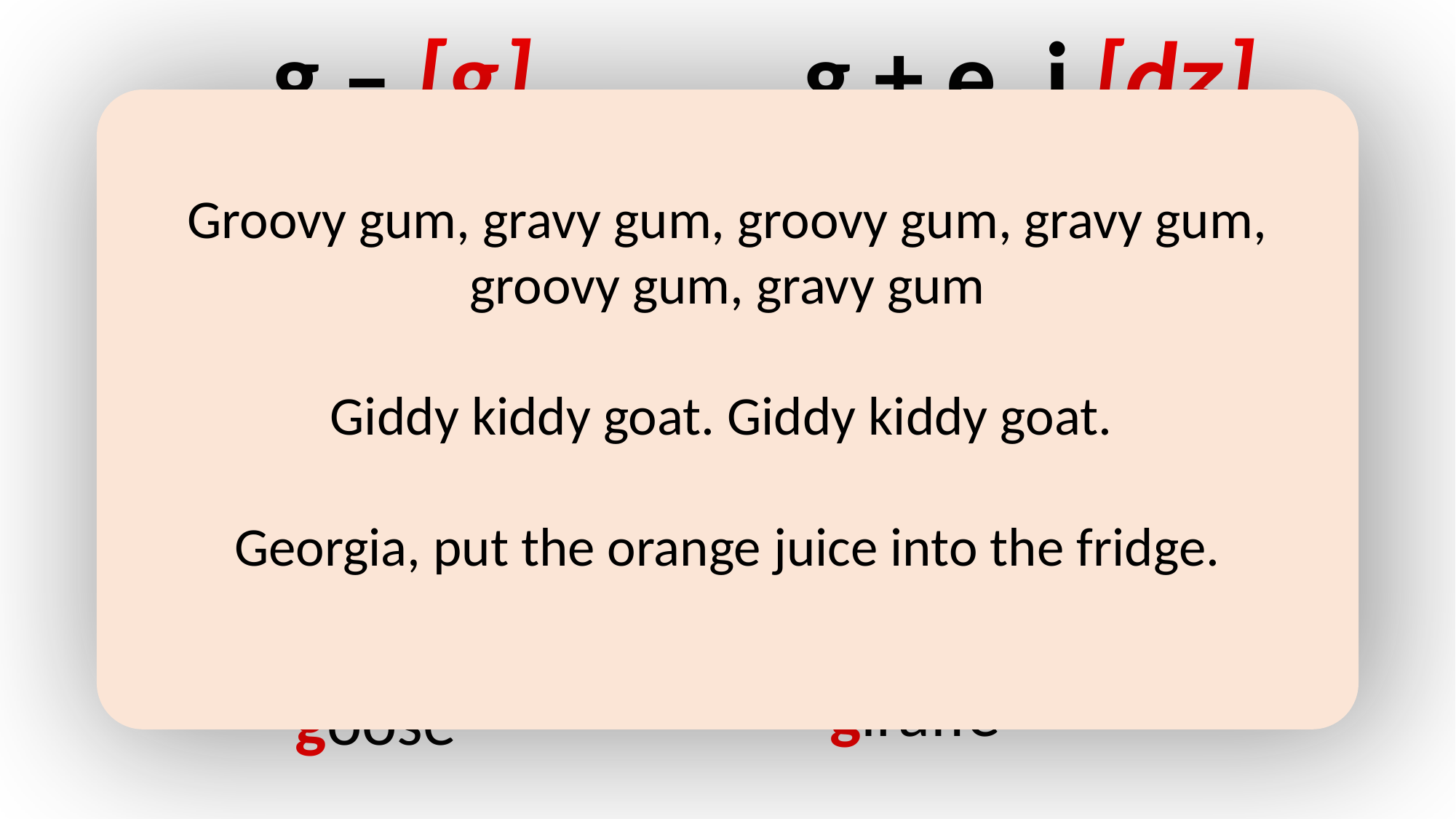

g + e, i [dʒ]
# g – [g]
Groovy gum, gravy gum, groovy gum, gravy gum,
groovy gum, gravy gum

Giddy kiddy goat. Giddy kiddy goat.

Georgia, put the orange juice into the fridge.

large
huge
wedge
bridge
engine
giant
giraffe

go
get
glue
goat
garlic
giggle
goose